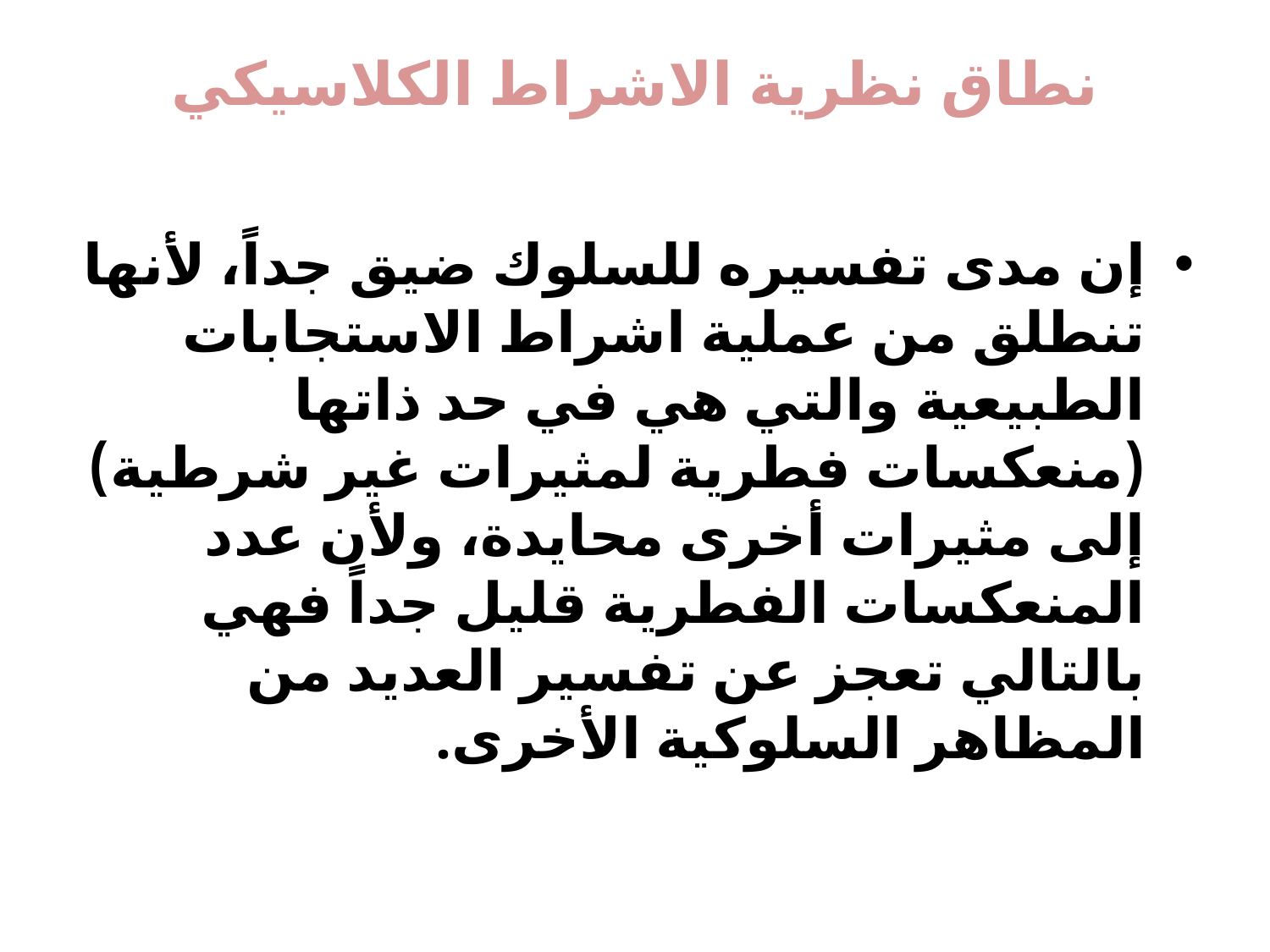

# نطاق نظرية الاشراط الكلاسيكي
إن مدى تفسيره للسلوك ضيق جداً، لأنها تنطلق من عملية اشراط الاستجابات الطبيعية والتي هي في حد ذاتها (منعكسات فطرية لمثيرات غير شرطية) إلى مثيرات أخرى محايدة، ولأن عدد المنعكسات الفطرية قليل جداً فهي بالتالي تعجز عن تفسير العديد من المظاهر السلوكية الأخرى.